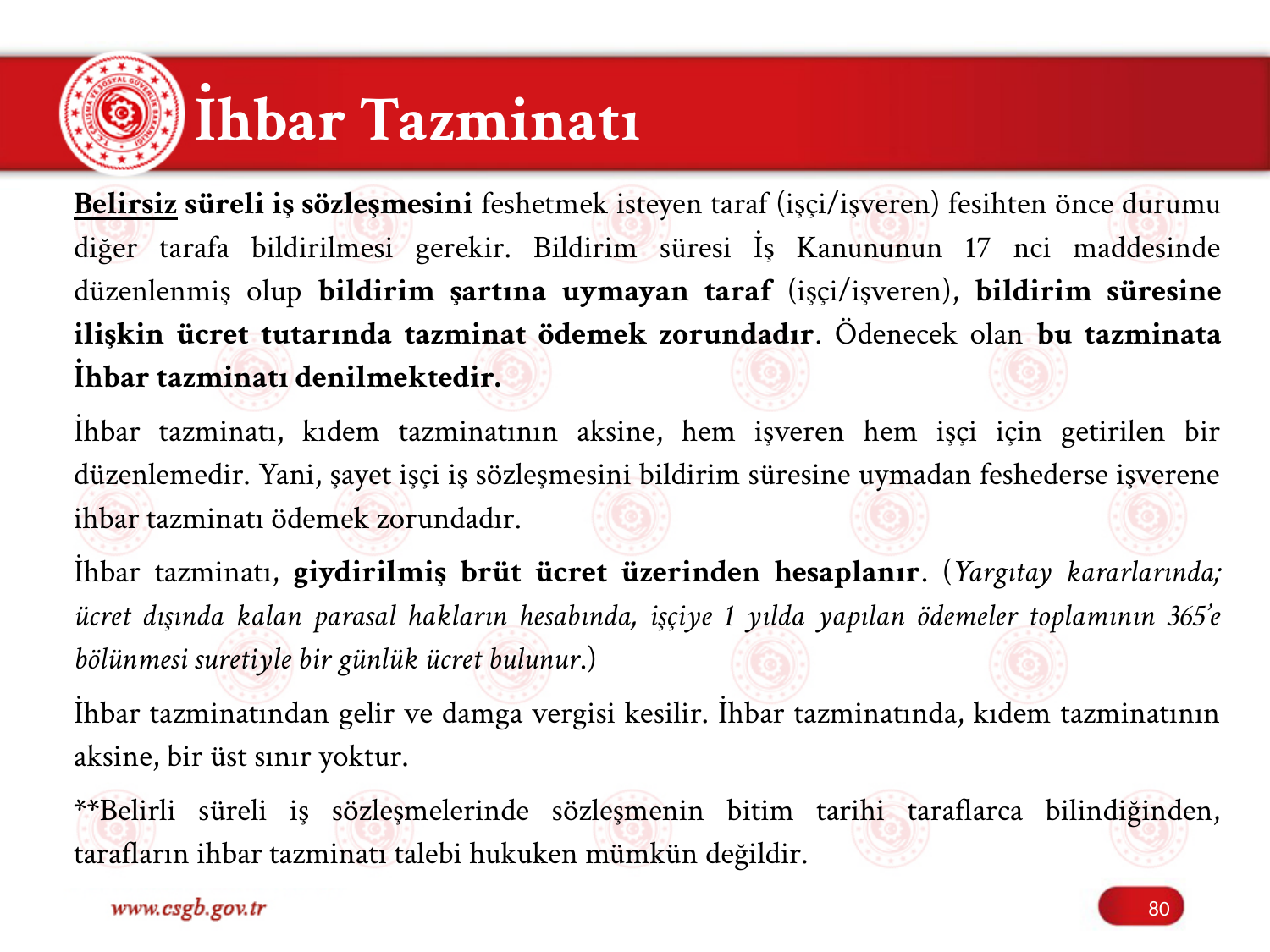

# İhbar Tazminatı
Belirsiz süreli iş sözleşmesini feshetmek isteyen taraf (işçi/işveren) fesihten önce durumu diğer tarafa bildirilmesi gerekir. Bildirim süresi İş Kanununun 17 nci maddesinde düzenlenmiş olup bildirim şartına uymayan taraf (işçi/işveren), bildirim süresine ilişkin ücret tutarında tazminat ödemek zorundadır. Ödenecek olan bu tazminata İhbar tazminatı denilmektedir.
İhbar tazminatı, kıdem tazminatının aksine, hem işveren hem işçi için getirilen bir düzenlemedir. Yani, şayet işçi iş sözleşmesini bildirim süresine uymadan feshederse işverene ihbar tazminatı ödemek zorundadır.
İhbar tazminatı, giydirilmiş brüt ücret üzerinden hesaplanır. (Yargıtay kararlarında; ücret dışında kalan parasal hakların hesabında, işçiye 1 yılda yapılan ödemeler toplamının 365’e bölünmesi suretiyle bir günlük ücret bulunur.)
İhbar tazminatından gelir ve damga vergisi kesilir. İhbar tazminatında, kıdem tazminatının aksine, bir üst sınır yoktur.
**Belirli süreli iş sözleşmelerinde sözleşmenin bitim tarihi taraflarca bilindiğinden, tarafların ihbar tazminatı talebi hukuken mümkün değildir.

80